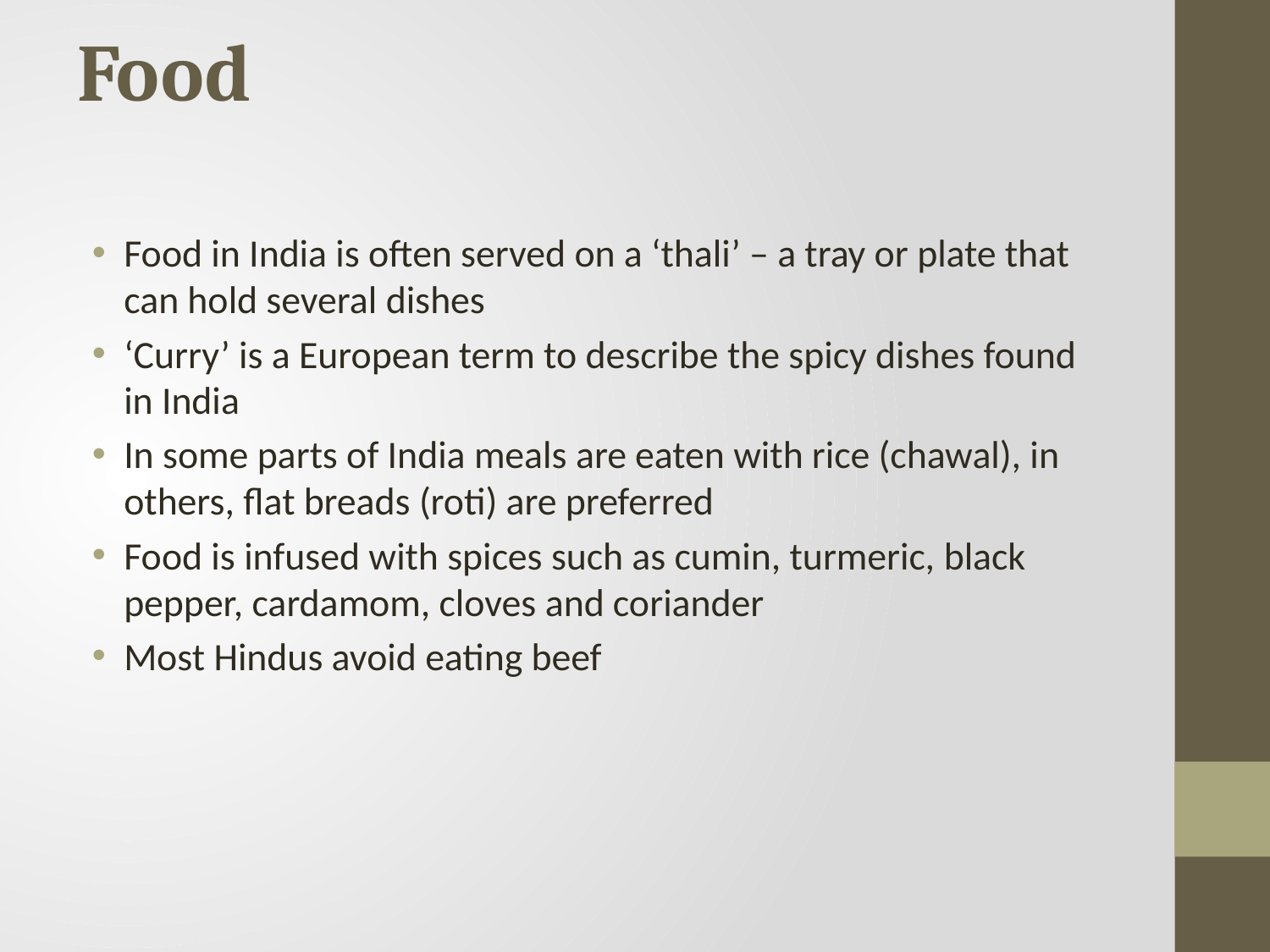

# Food
Food in India is often served on a ‘thali’ – a tray or plate that can hold several dishes
‘Curry’ is a European term to describe the spicy dishes found in India
In some parts of India meals are eaten with rice (chawal), in others, flat breads (roti) are preferred
Food is infused with spices such as cumin, turmeric, black pepper, cardamom, cloves and coriander
Most Hindus avoid eating beef